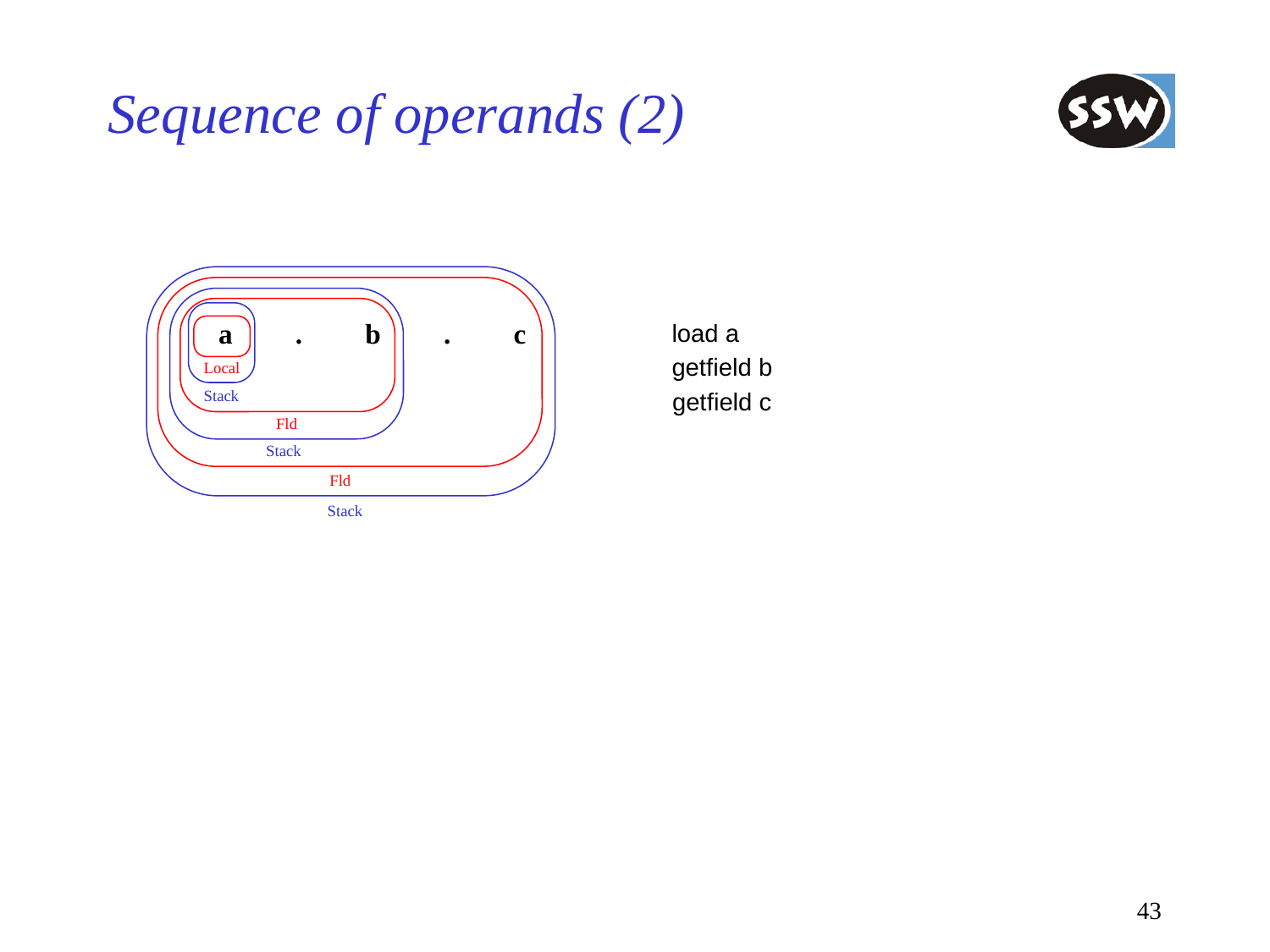

# Sequence of operands (2)

getfield c
Stack

Fld

getfield b
Stack

Fld

load a
Stack
a         .         b         .         c

Local
43